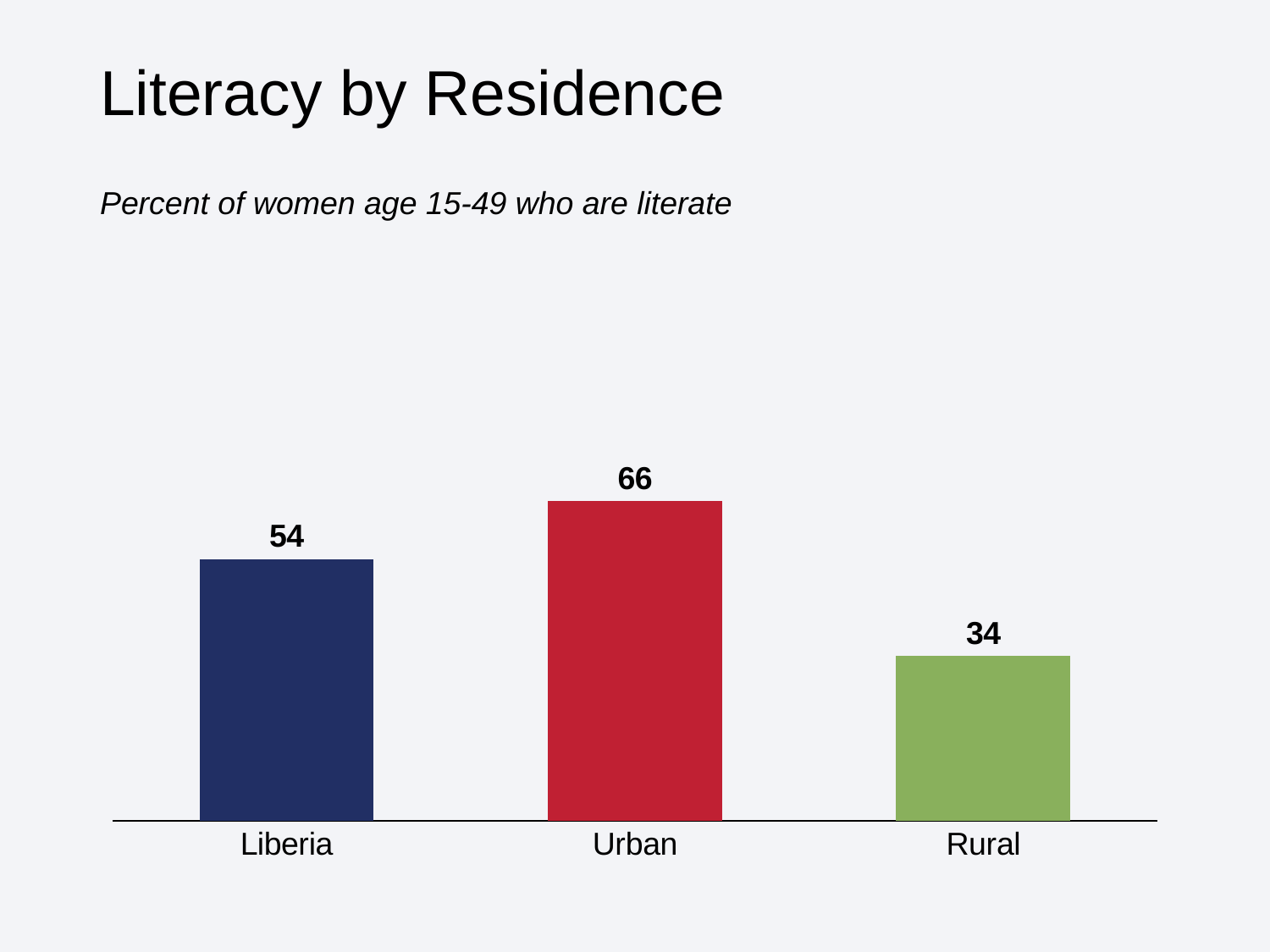

# Literacy by Residence
Percent of women age 15-49 who are literate

### Chart

| Category | Women |
|---|---|
| Liberia | 54.0 |
| Urban | 66.0 |
| Rural | 34.0 |